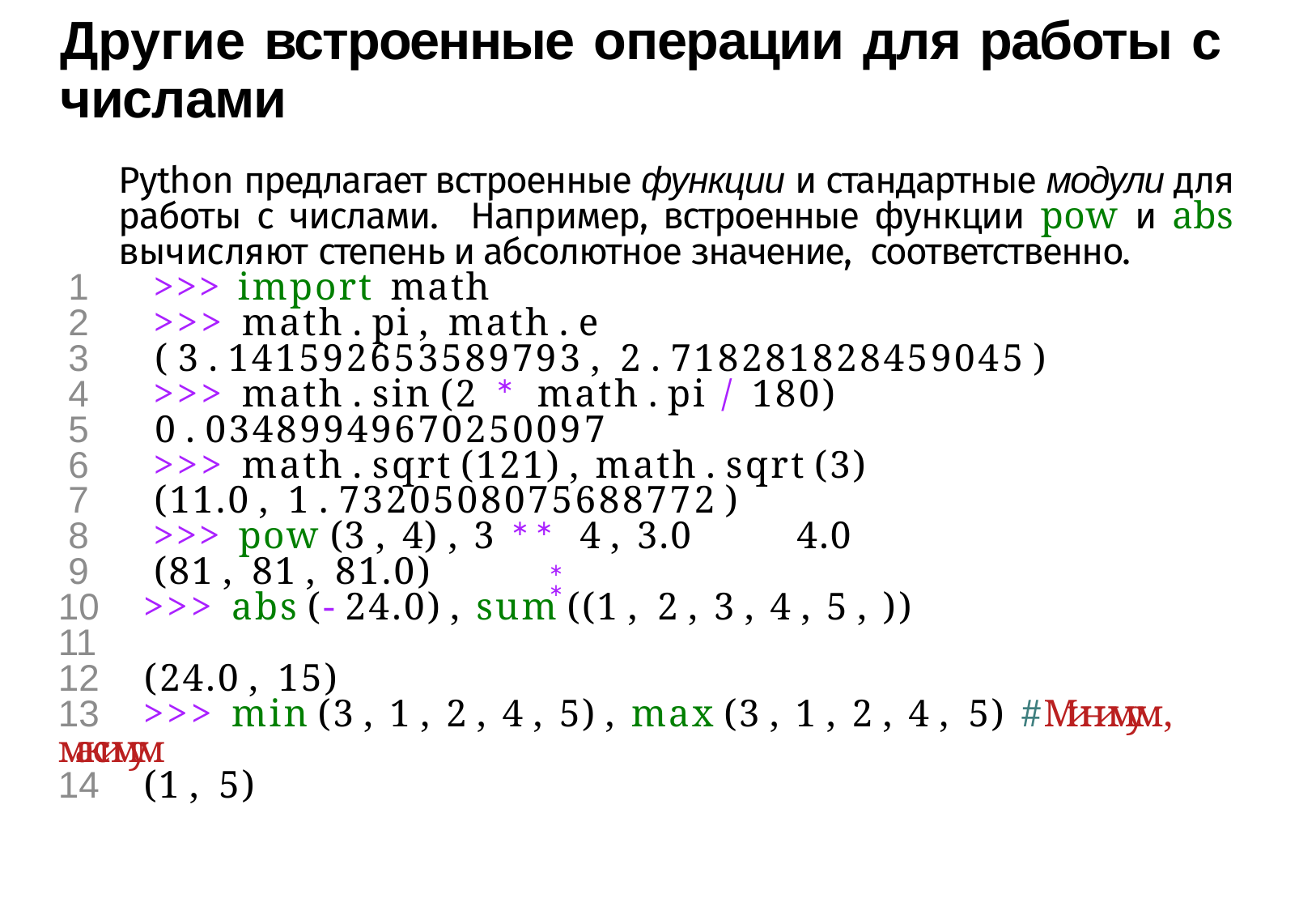

# Другие встроенные операции для работы с числами
Python предлагает встроенные функции и стандартные модули для работы с числами.  Например, встроенные функции pow и abs вычисляют степень и абсолютное значение,  соответственно.
1	>>> import math
2	>>>  math . pi ,  math . e
3	( 3 . 141592653589793 ,  2 . 718281828459045 )
4	>>>  math . sin (2  ∗    math . pi /  180)
5	0 . 03489949670250097
6	>>>  math . sqrt (121) , math . sqrt (3)
7	(11.0 ,  1 . 7320508075688772 )
8	>>> pow (3 , 4) , 3 ∗ ∗  4 , 3.0	4.0
9	(81 ,  81 ,  81.0)
10	>>>  abs (- 24.0) , sum ((1 ,  2 , 3 , 4 , 5 , ))
11
12	(24.0 ,  15)
13	>>>  min (3 , 1 , 2 , 4 , 5) , max (3 , 1 , 2 , 4 ,  5) #Минимум, максимум
14	(1 ,  5)
∗ ∗